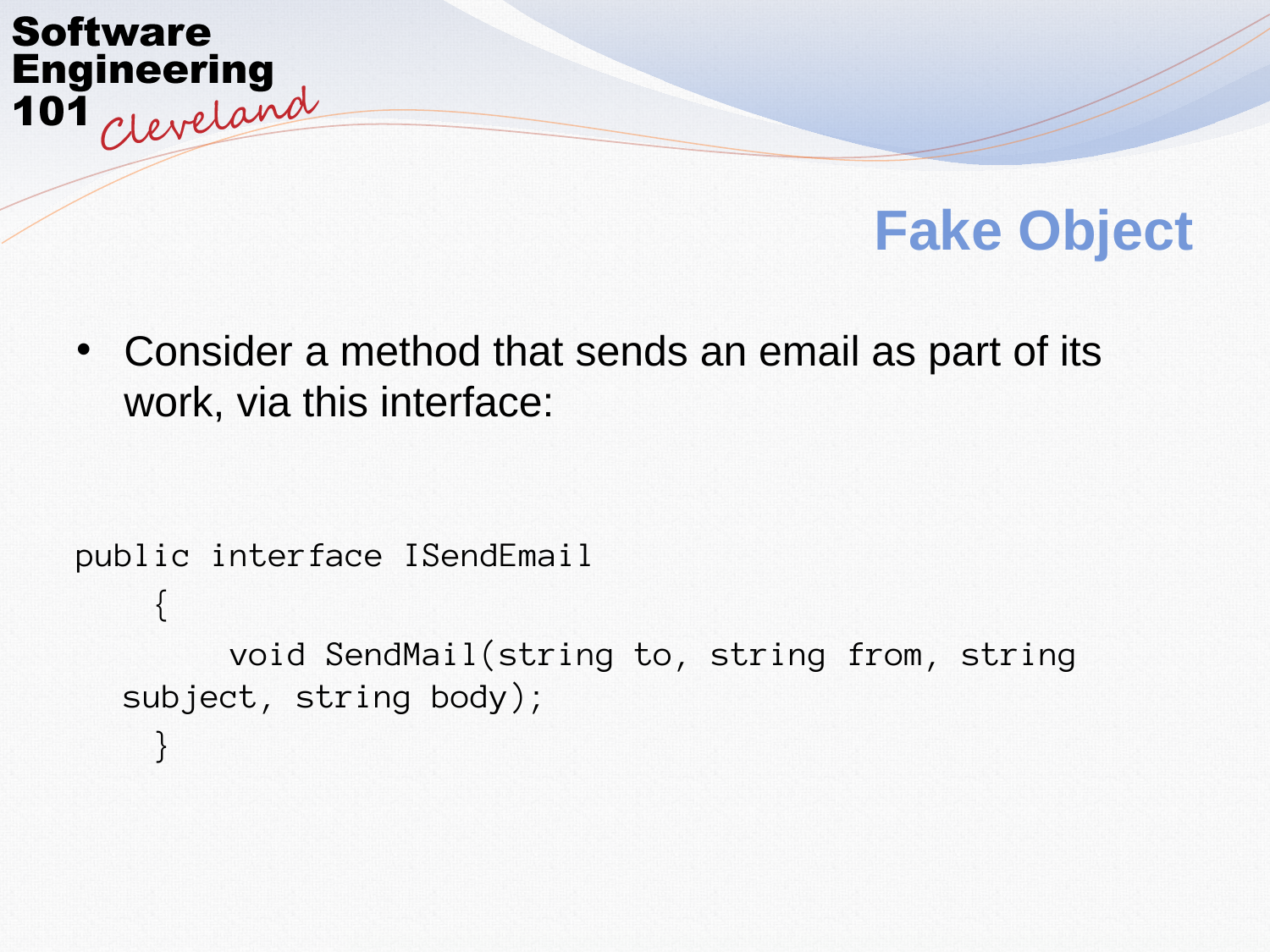

# Fake Object
Consider a method that sends an email as part of its work, via this interface:

public interface ISendEmail
    {
        void SendMail(string to, string from, string subject, string body);
    }